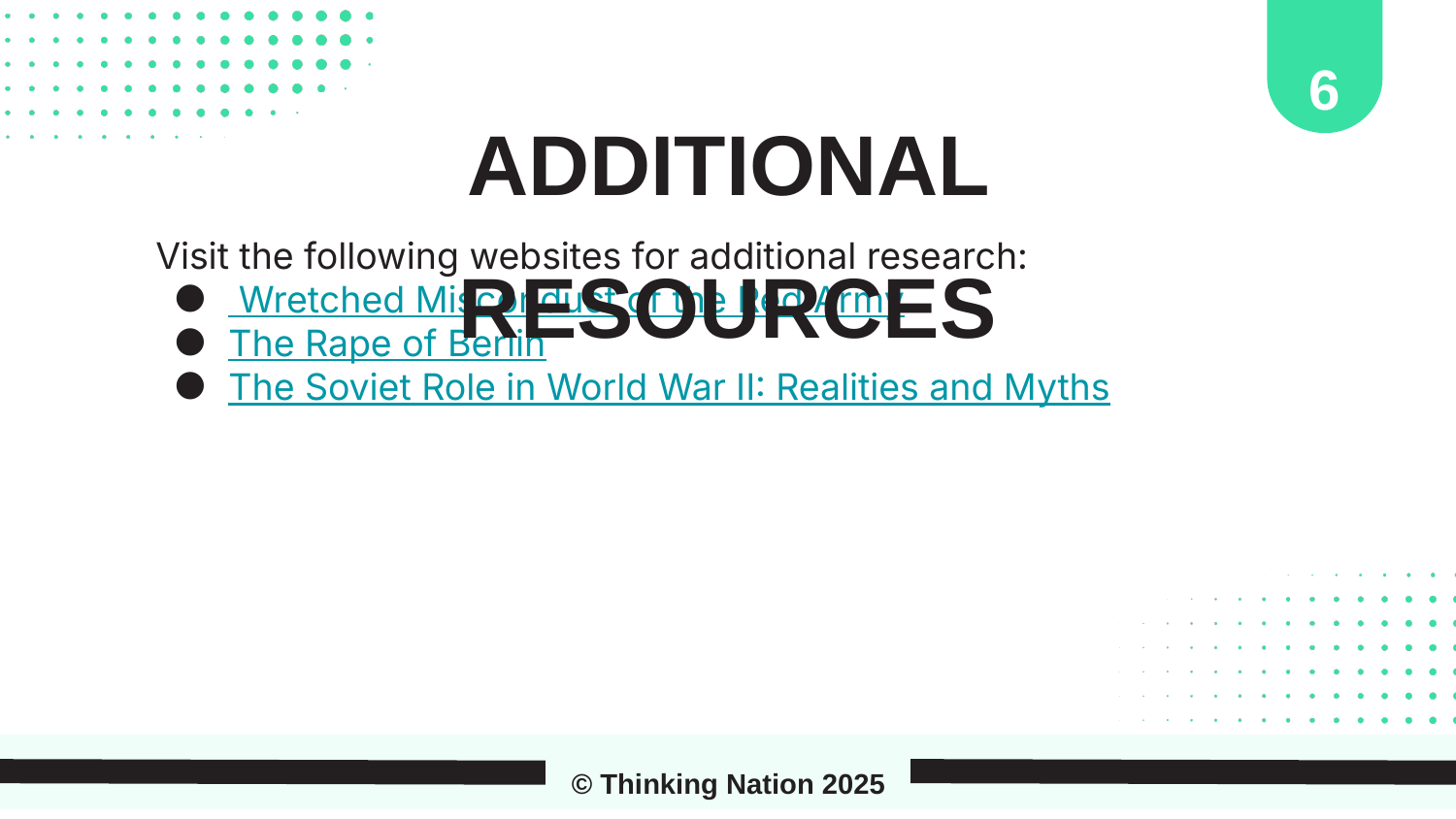

6
ADDITIONAL RESOURCES
Visit the following websites for additional research:
 Wretched Misconduct of the Red Army
The Rape of Berlin
The Soviet Role in World War II: Realities and Myths

© Thinking Nation 2025